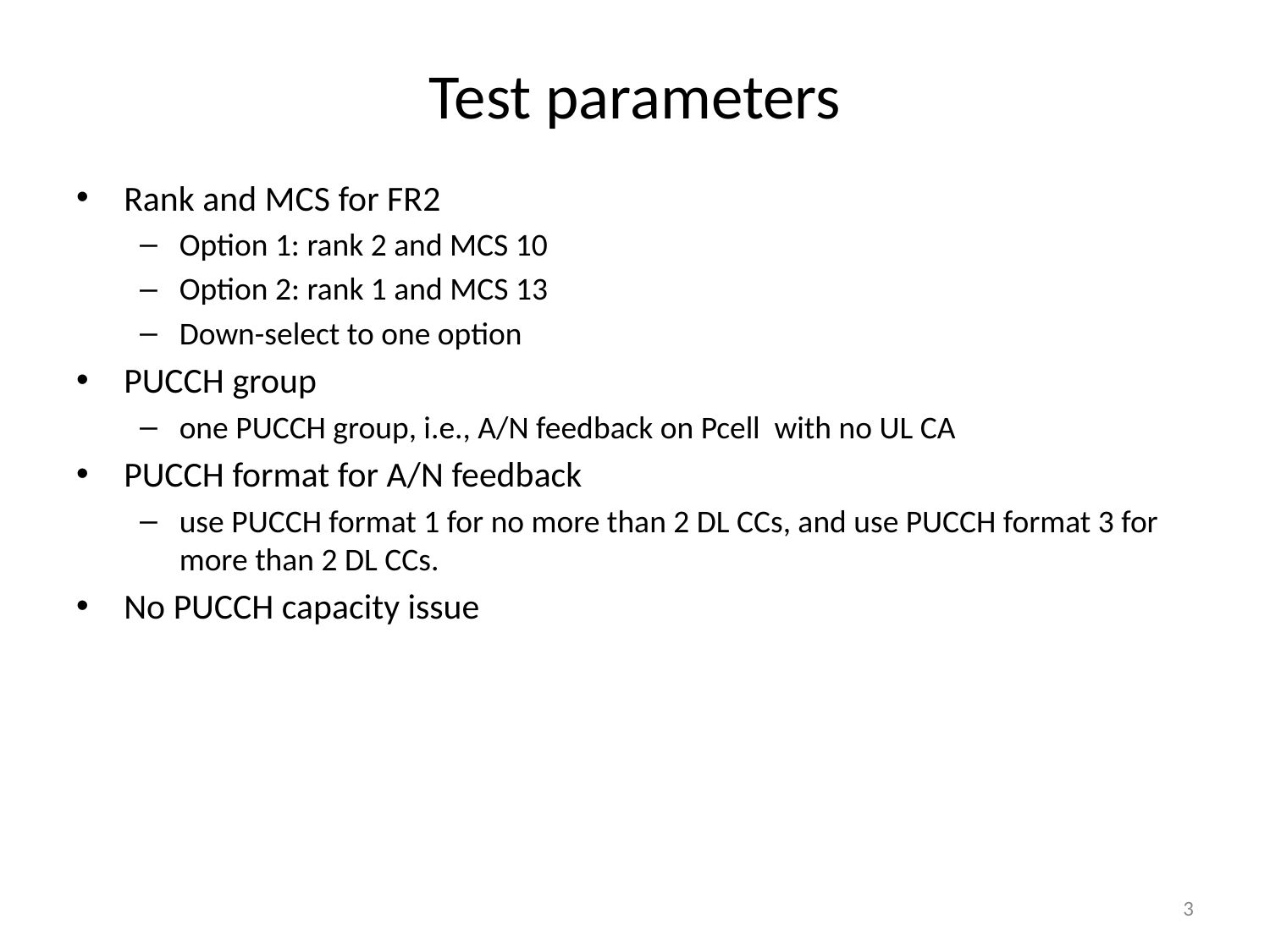

# Test parameters
Rank and MCS for FR2
Option 1: rank 2 and MCS 10
Option 2: rank 1 and MCS 13
Down-select to one option
PUCCH group
one PUCCH group, i.e., A/N feedback on Pcell  with no UL CA
PUCCH format for A/N feedback
use PUCCH format 1 for no more than 2 DL CCs, and use PUCCH format 3 for more than 2 DL CCs.
No PUCCH capacity issue

3